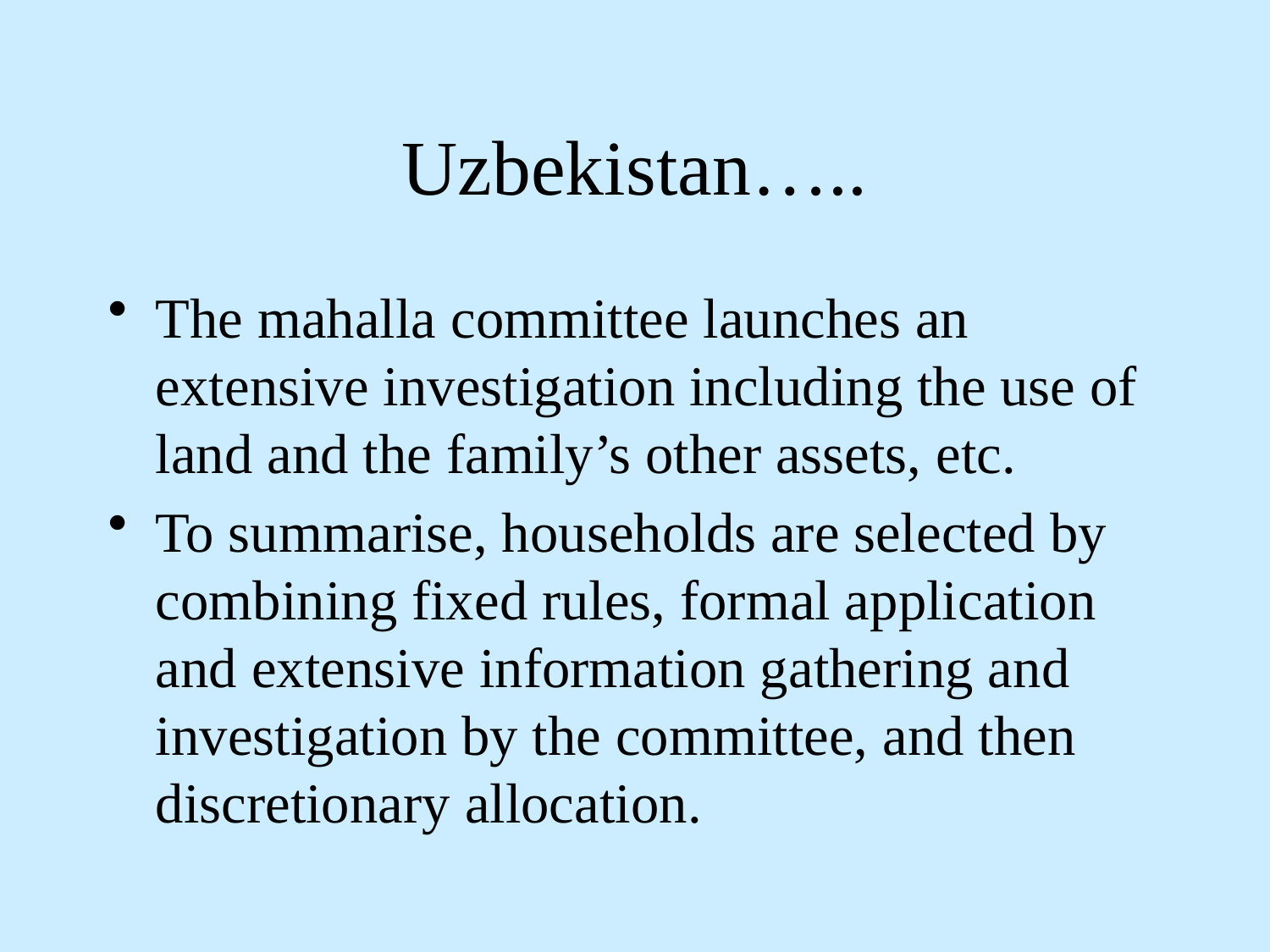

# Uzbekistan…..
The mahalla committee launches an extensive investigation including the use of land and the family’s other assets, etc.
To summarise, households are selected by combining fixed rules, formal application and extensive information gathering and investigation by the committee, and then discretionary allocation.